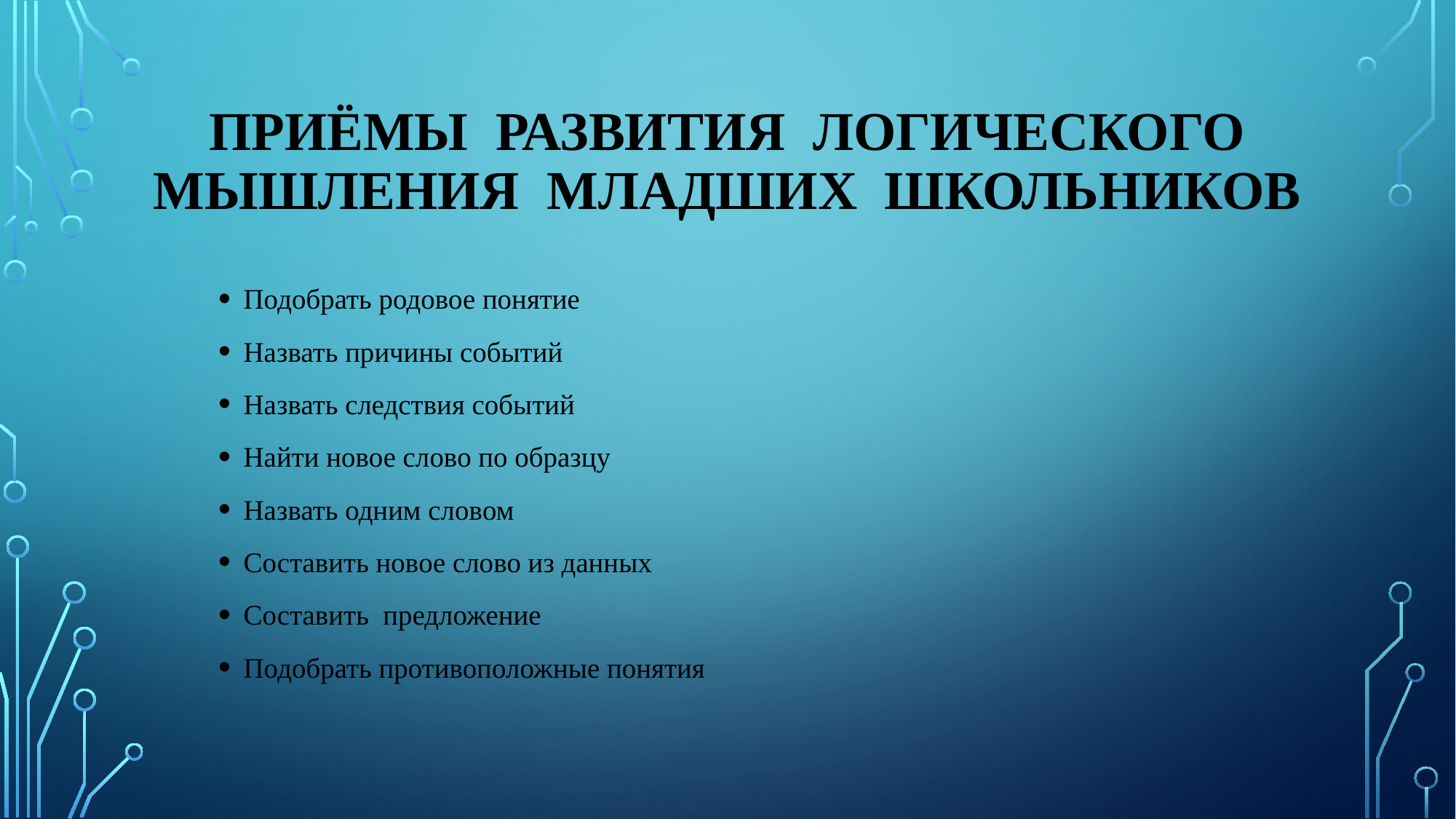

# Приёмы  развития  логического мышления  младших  школьников
Подобрать родовое понятие
Назвать причины событий
Назвать следствия событий
Найти новое слово по образцу
Назвать одним словом
Составить новое слово из данных
Составить  предложение
Подобрать противоположные понятия